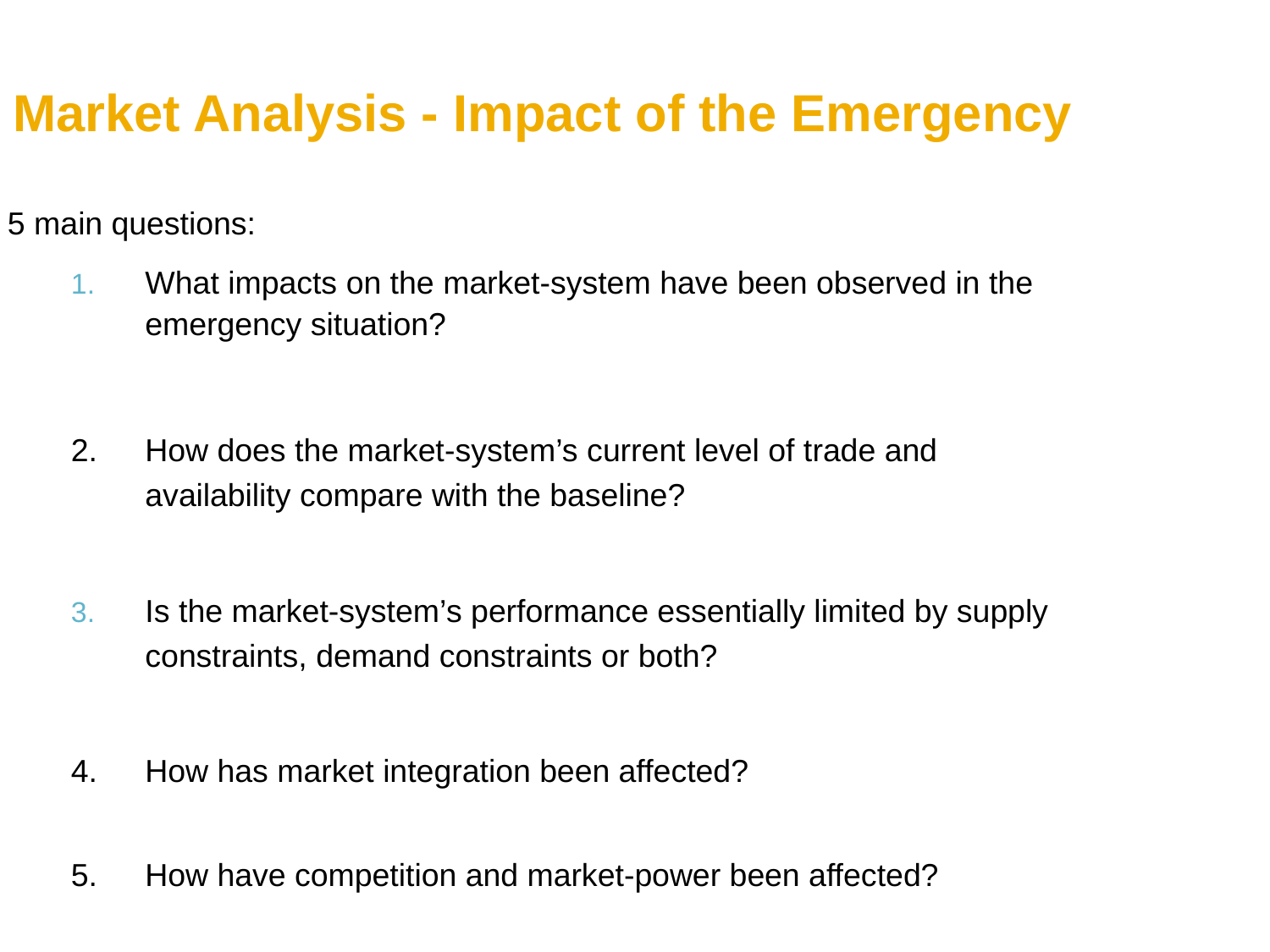

Market Analysis - Impact of the Emergency
5 main questions:
What impacts on the market-system have been observed in the emergency situation?

2.	How does the market-system’s current level of trade and availability compare with the baseline?

Is the market-system’s performance essentially limited by supply constraints, demand constraints or both?

4.	How has market integration been affected?

5.	How have competition and market-power been affected?